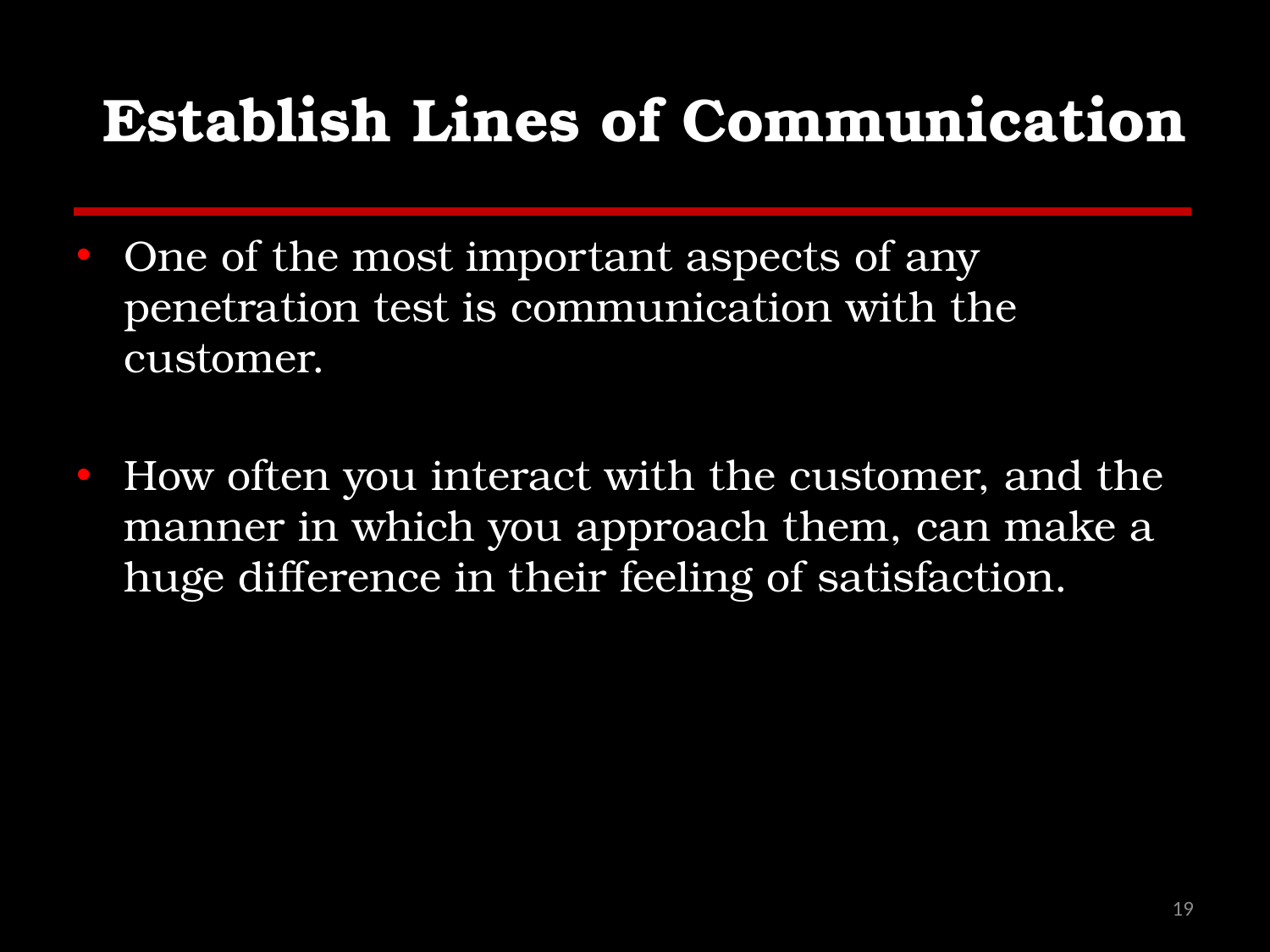

# Establish Lines of Communication
One of the most important aspects of any penetration test is communication with the customer.

How often you interact with the customer, and the manner in which you approach them, can make a huge difference in their feeling of satisfaction.
19